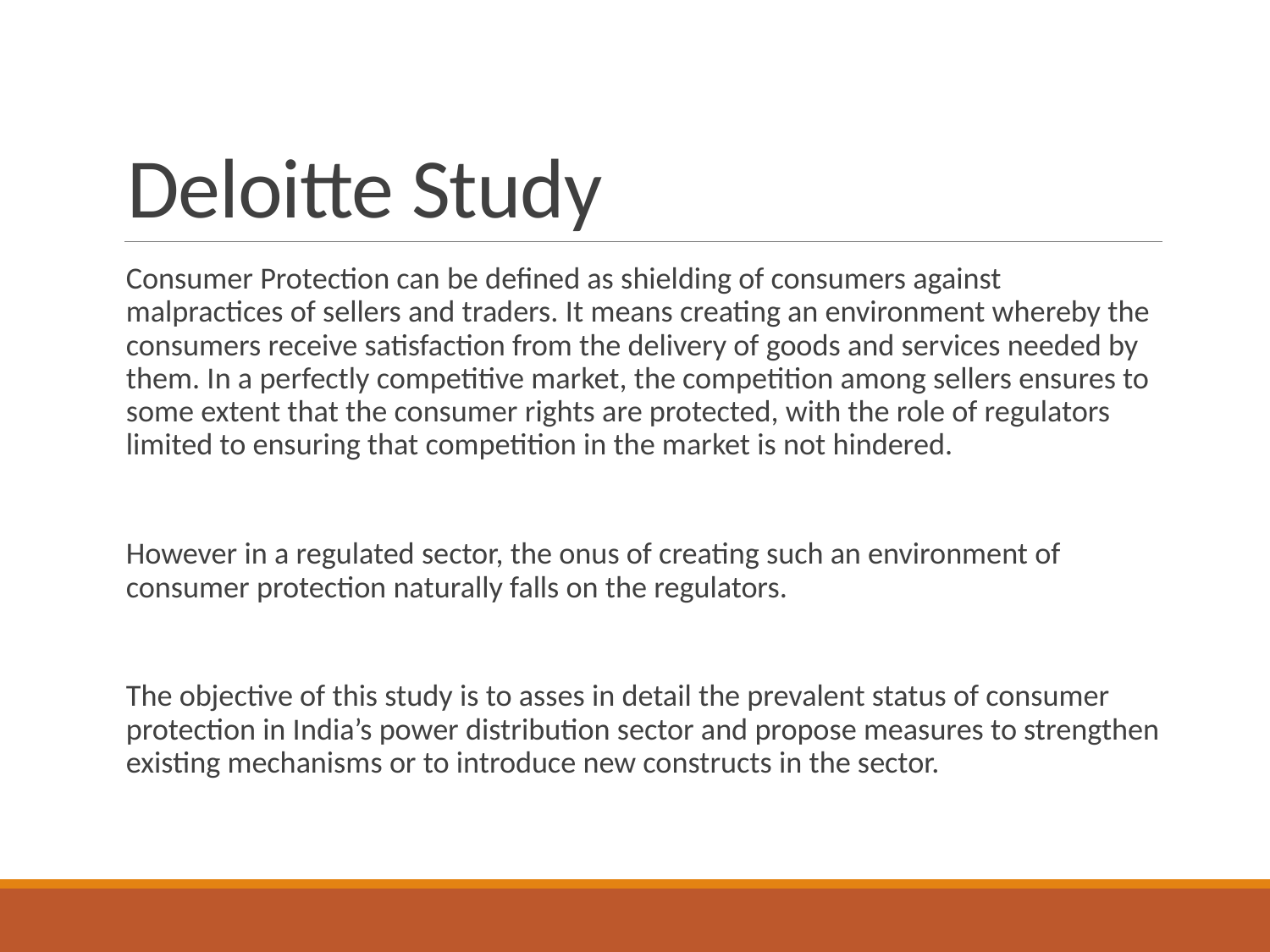

# Deloitte Study
Consumer Protection can be defined as shielding of consumers against malpractices of sellers and traders. It means creating an environment whereby the consumers receive satisfaction from the delivery of goods and services needed by them. In a perfectly competitive market, the competition among sellers ensures to some extent that the consumer rights are protected, with the role of regulators limited to ensuring that competition in the market is not hindered.

However in a regulated sector, the onus of creating such an environment of consumer protection naturally falls on the regulators.

The objective of this study is to asses in detail the prevalent status of consumer protection in India’s power distribution sector and propose measures to strengthen existing mechanisms or to introduce new constructs in the sector.